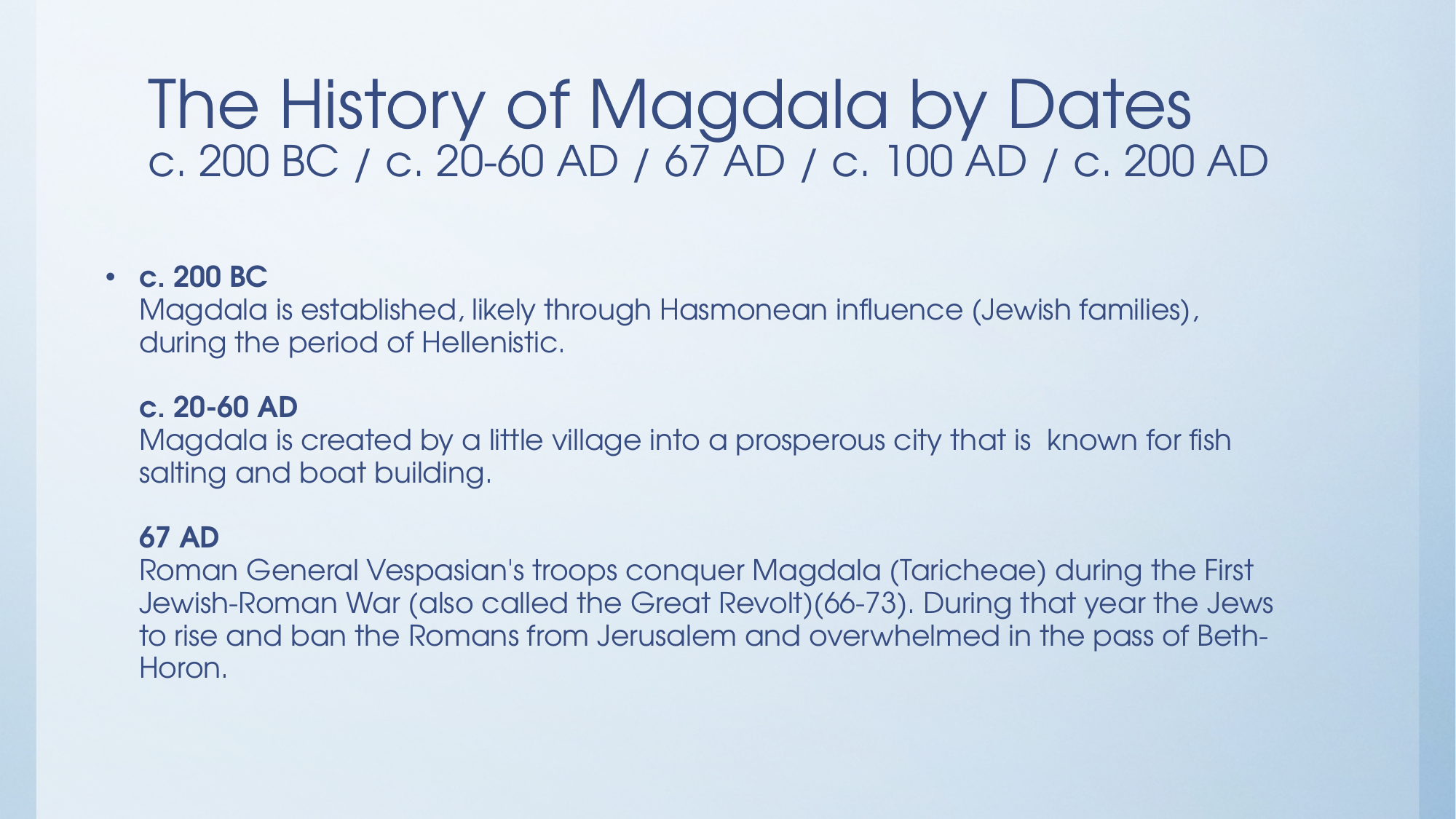

# The History of Magdala by Dates c. 200 BC / c. 20-60 AD / 67 AD / c. 100 AD / c. 200 AD

c. 200 BC
Magdala is established, likely through Hasmonean influence (Jewish families), during the period of Hellenistic.
c. 20-60 AD
Magdala is created by a little village into a prosperous city that is  known for fish salting and boat building.
67 AD
Roman General Vespasian's troops conquer Magdala (Taricheae) during the First Jewish-Roman War (also called the Great Revolt)(66-73). During that year the Jews to rise and ban the Romans from Jerusalem and overwhelmed in the pass of Beth-Horon.